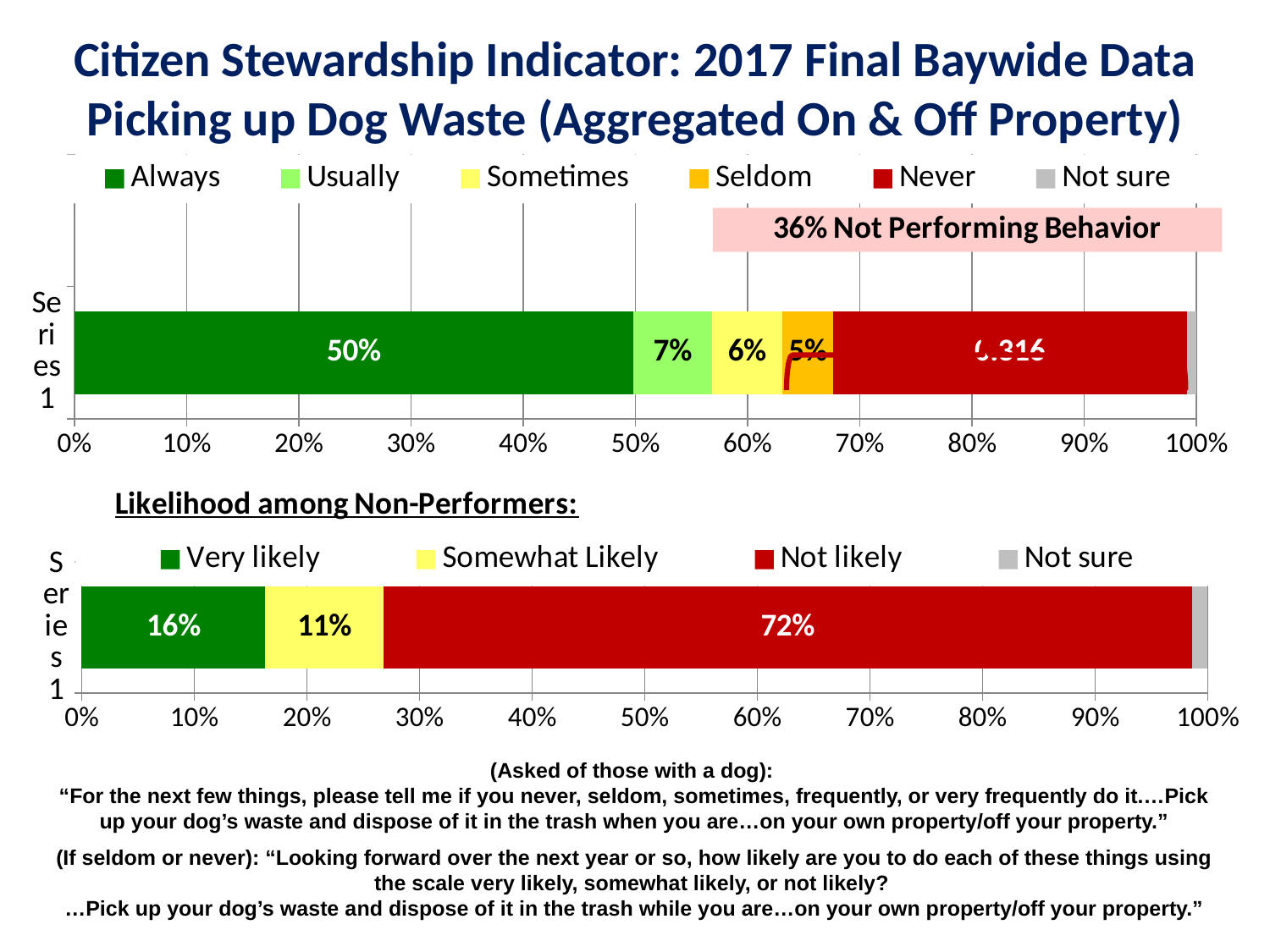

Citizen Stewardship Indicator: 2017 Final Baywide Data
Picking up Dog Waste (Aggregated On & Off Property)

### Chart

| Category | Always | Usually | Sometimes | Seldom | Never | Not sure |
|---|---|---|---|---|---|---|
|  | 0.498 | 0.07 | 0.063 | 0.045 | 0.316 | 0.01 |
|  | None | None | None | None | None | None |

### Chart

| Category | Very likely | Somewhat Likely | Not likely | Not sure |
|---|---|---|---|---|
|  | 0.163 | 0.105 | 0.718 | 0.014 |
(Asked of those with a dog):
“For the next few things, please tell me if you never, seldom, sometimes, frequently, or very frequently do it.…Pick up your dog’s waste and dispose of it in the trash when you are…on your own property/off your property.”
(If seldom or never): “Looking forward over the next year or so, how likely are you to do each of these things using the scale very likely, somewhat likely, or not likely?
…Pick up your dog’s waste and dispose of it in the trash while you are…on your own property/off your property.”